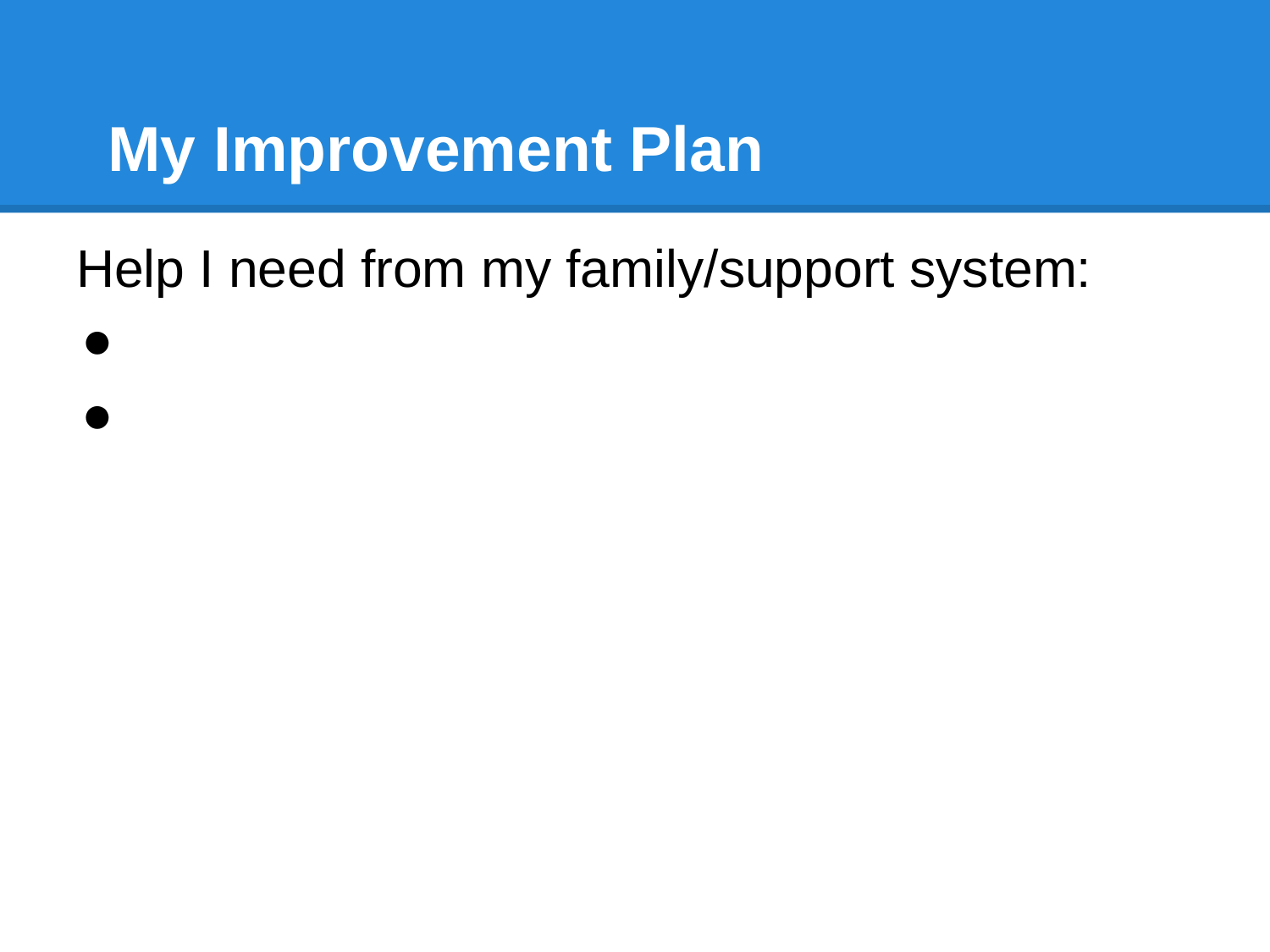

# My Improvement Plan
Help I need from my family/support system: